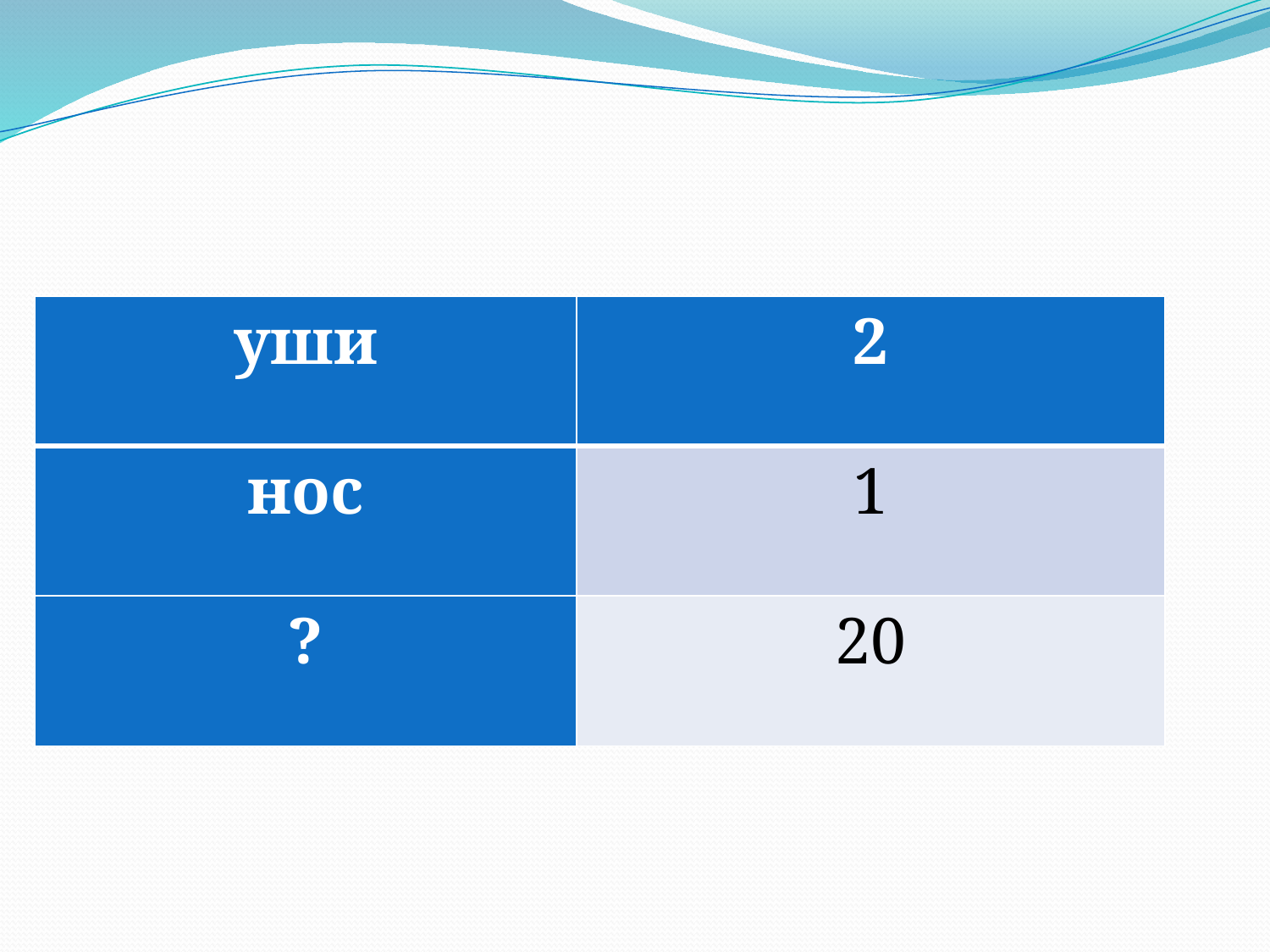

#
| уши | 2 |
| --- | --- |
| нос | 1 |
| ? | 20 |